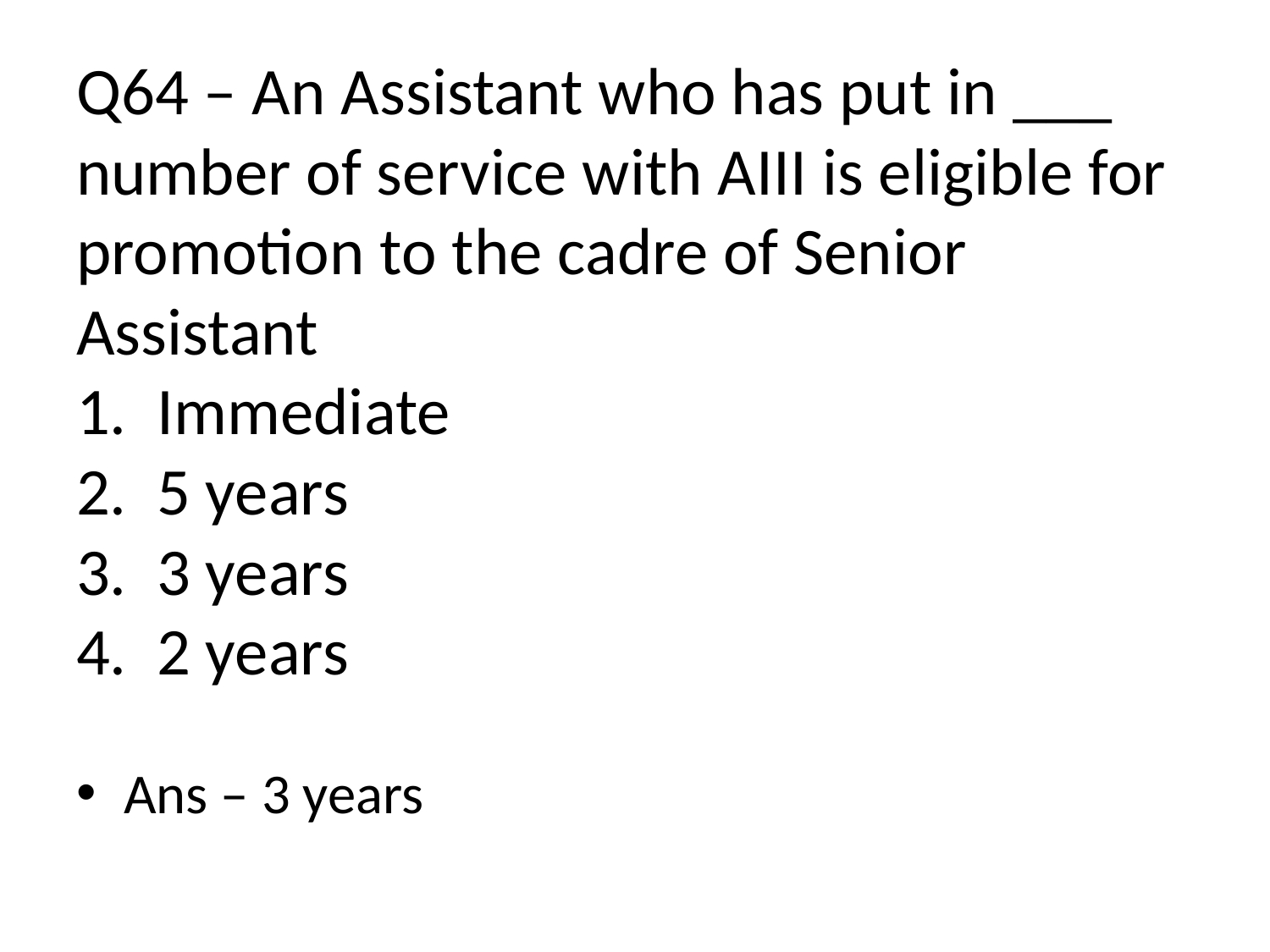

# Q64 – An Assistant who has put in ___ number of service with AIII is eligible for promotion to the cadre of Senior Assistant 1.  Immediate 2.  5 years 3.  3 years 4.  2 years
Ans – 3 years